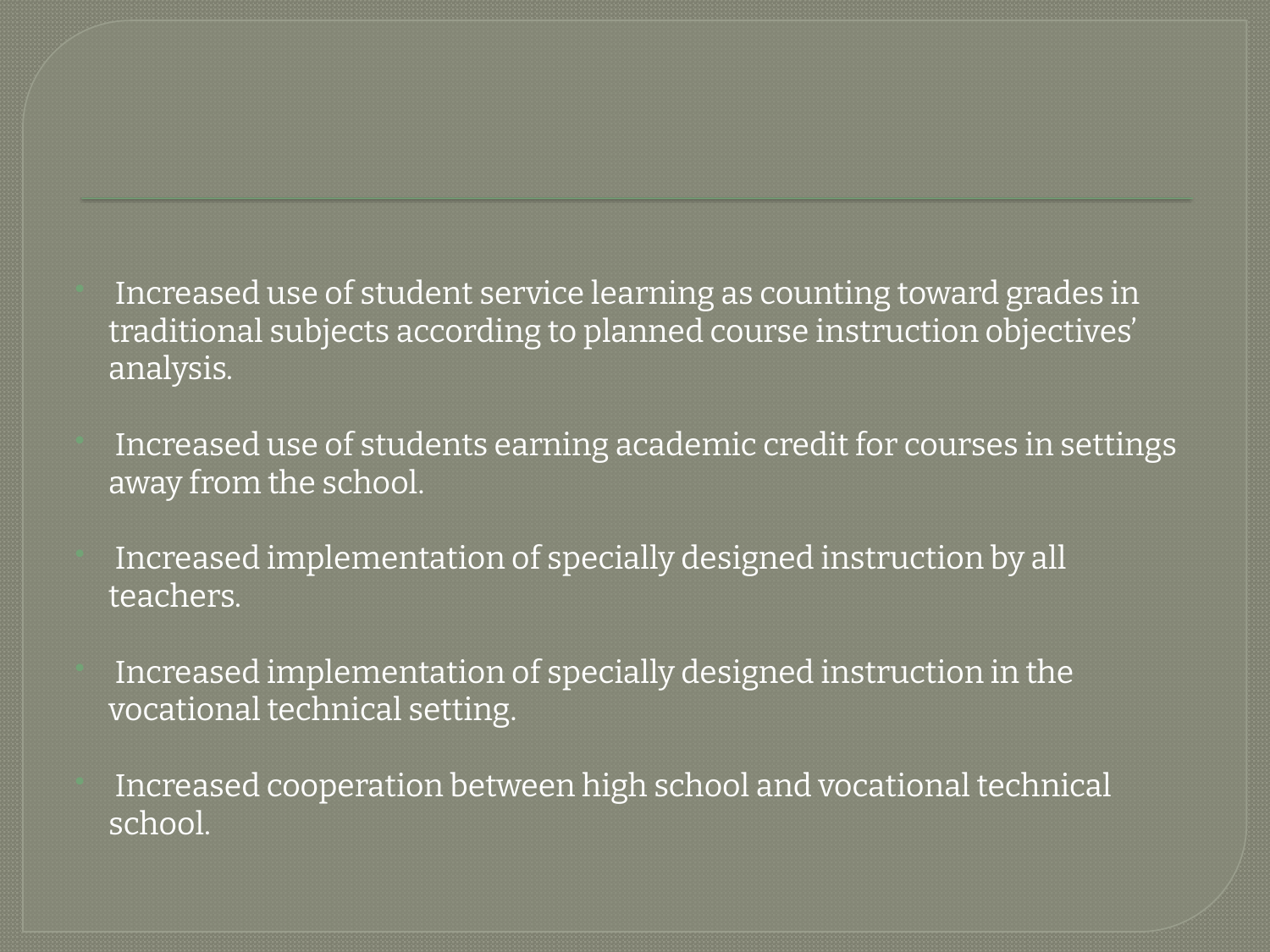

#

 Increased use of student service learning as counting toward grades in traditional subjects according to planned course instruction objectives’ analysis.

 Increased use of students earning academic credit for courses in settings away from the school.

 Increased implementation of specially designed instruction by all teachers.

 Increased implementation of specially designed instruction in the vocational technical setting.

 Increased cooperation between high school and vocational technical school.